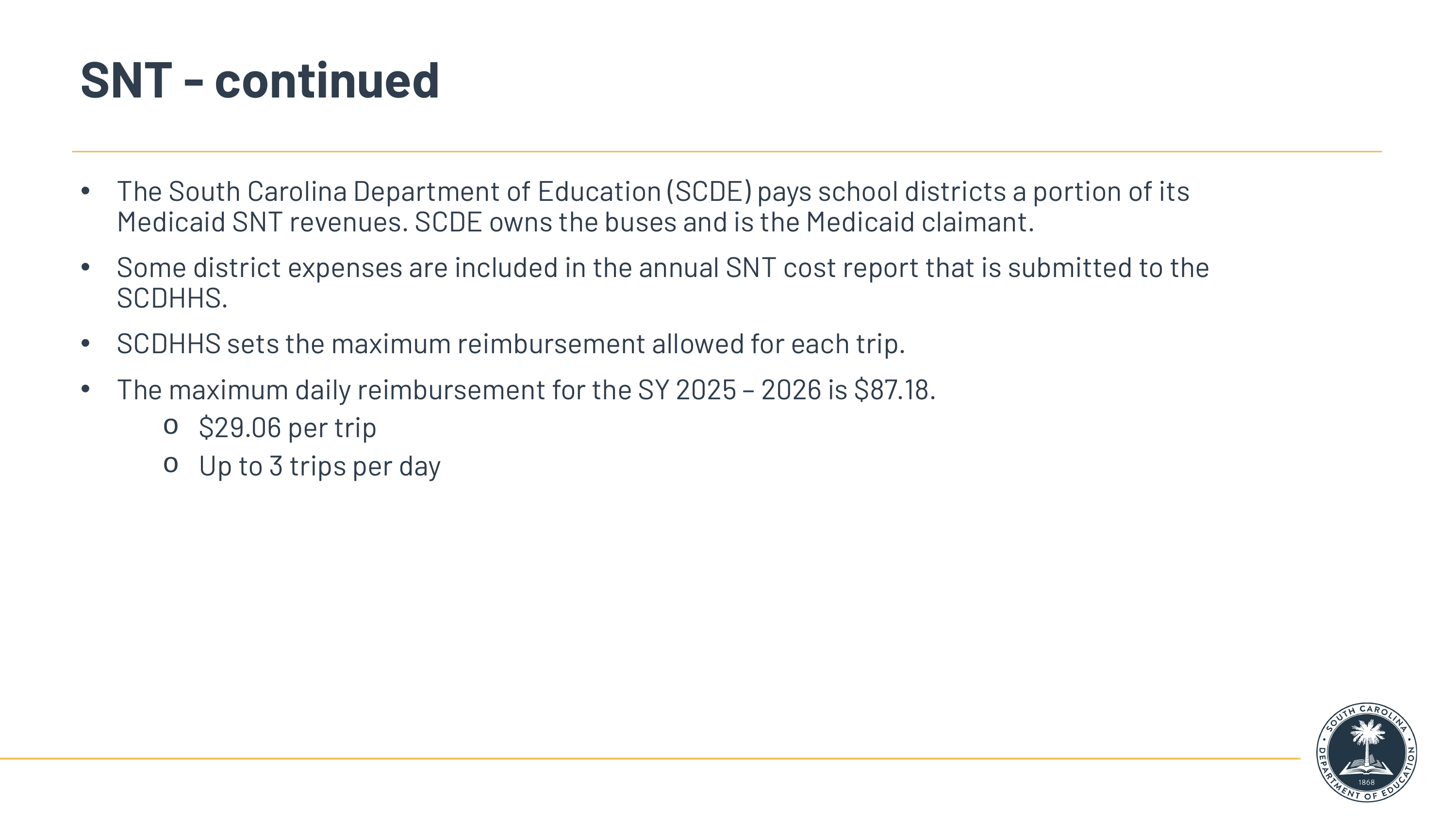

# SNT - continued
The South Carolina Department of Education (SCDE) pays school districts a portion of its Medicaid SNT revenues. SCDE owns the buses and is the Medicaid claimant.
Some district expenses are included in the annual SNT cost report that is submitted to the SCDHHS.
SCDHHS sets the maximum reimbursement allowed for each trip.
The maximum daily reimbursement for the SY 2025 – 2026 is $87.18.
$29.06 per trip
Up to 3 trips per day